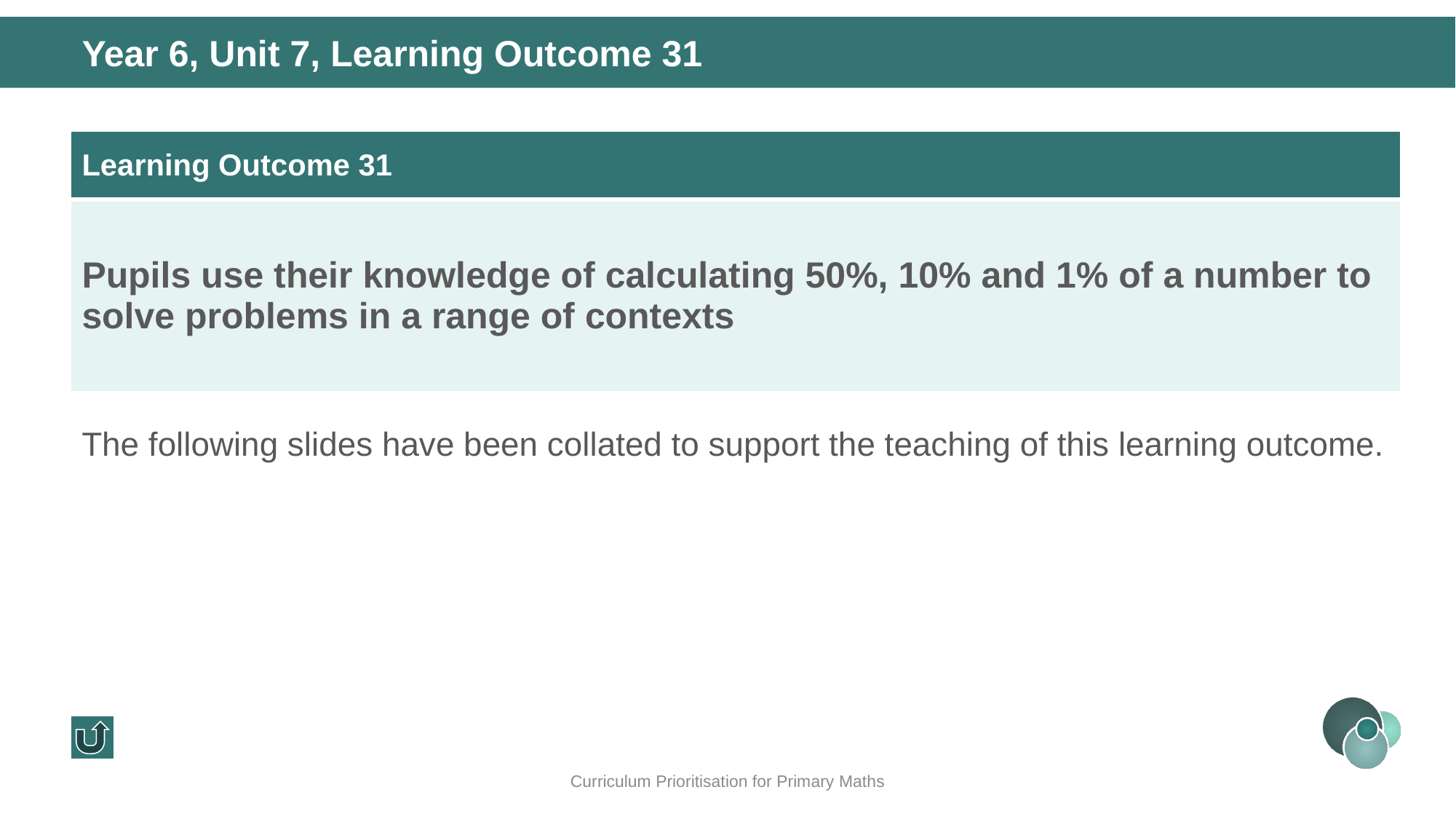

Year 6, Unit 7, Learning Outcome 31
| Learning Outcome 31 |
| --- |
| Pupils use their knowledge of calculating 50%, 10% and 1% of a number to solve problems in a range of contexts |
The following slides have been collated to support the teaching of this learning outcome.

Curriculum Prioritisation for Primary Maths